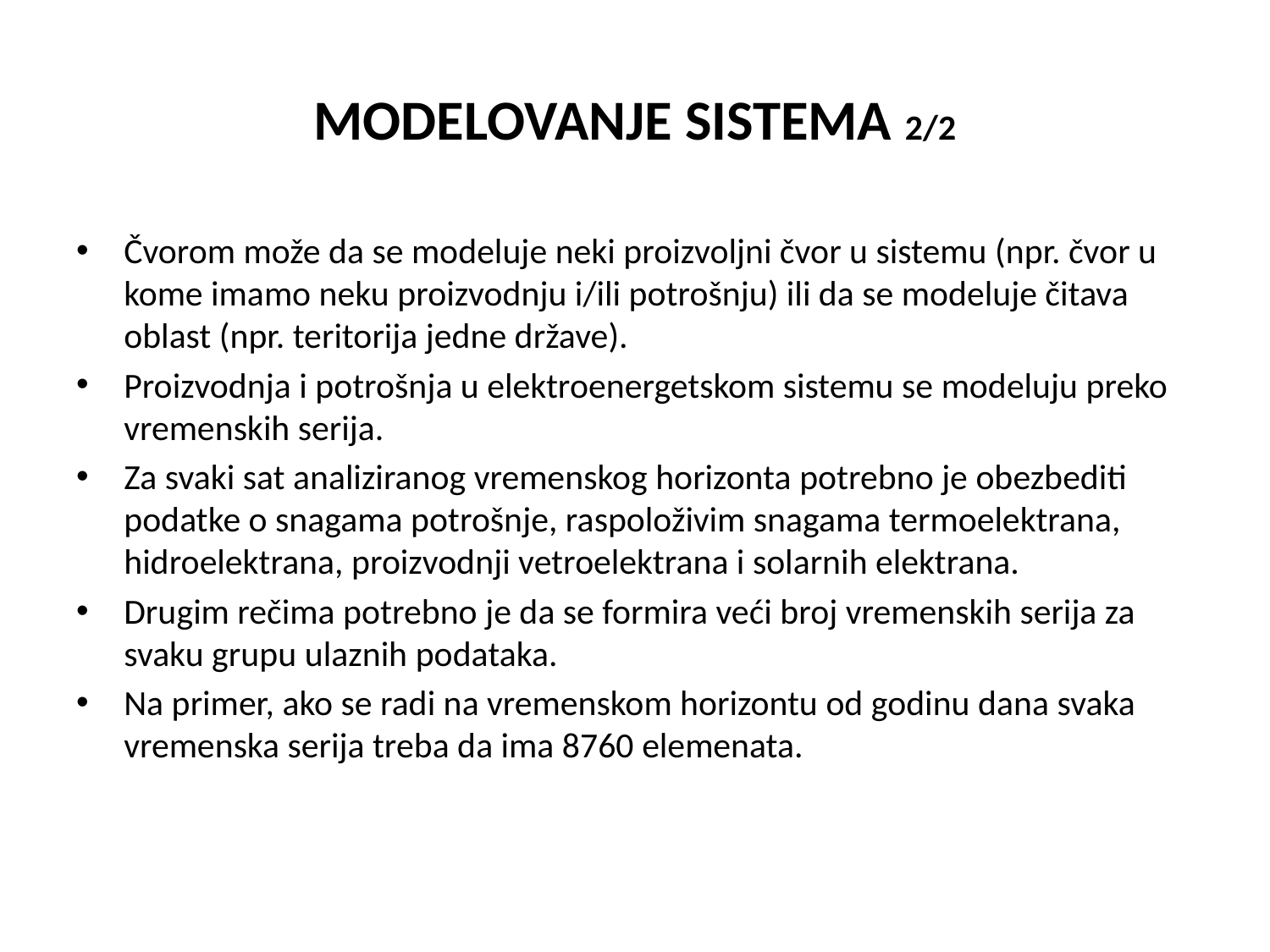

# MODELOVANJE SISTEMA 2/2
Čvorom može da se modeluje neki proizvoljni čvor u sistemu (npr. čvor u kome imamo neku proizvodnju i/ili potrošnju) ili da se modeluje čitava oblast (npr. teritorija jedne države).
Proizvodnja i potrošnja u elektroenergetskom sistemu se modeluju preko vremenskih serija.
Za svaki sat analiziranog vremenskog horizonta potrebno je obezbediti podatke o snagama potrošnje, raspoloživim snagama termoelektrana, hidroelektrana, proizvodnji vetroelektrana i solarnih elektrana.
Drugim rečima potrebno je da se formira veći broj vremenskih serija za svaku grupu ulaznih podataka.
Na primer, ako se radi na vremenskom horizontu od godinu dana svaka vremenska serija treba da ima 8760 elemenata.